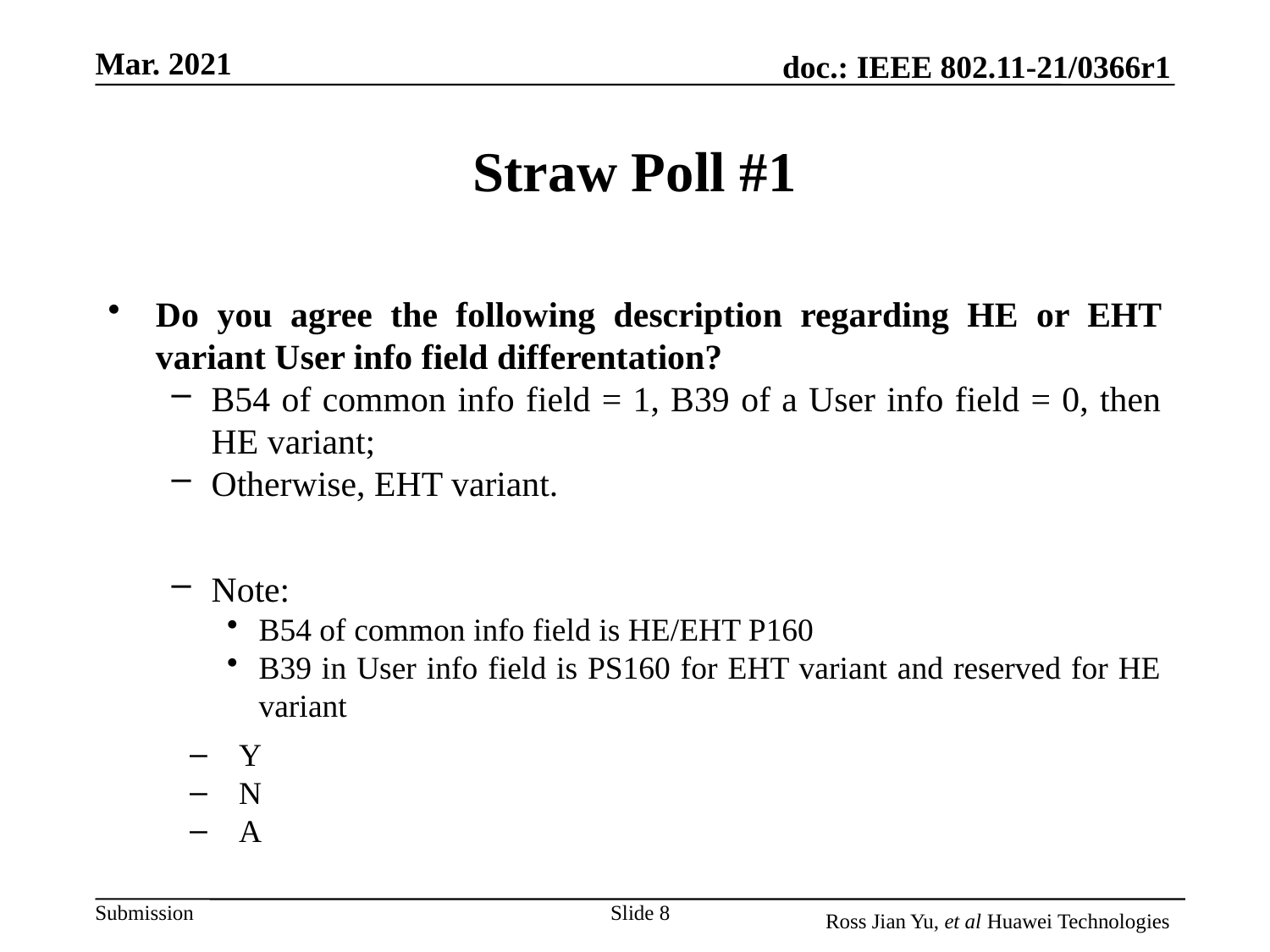

# Straw Poll #1
Do you agree the following description regarding HE or EHT variant User info field differentation?
B54 of common info field = 1, B39 of a User info field = 0, then HE variant;
Otherwise, EHT variant.

Note:
B54 of common info field is HE/EHT P160
B39 in User info field is PS160 for EHT variant and reserved for HE variant

Y
N
A
Slide 8